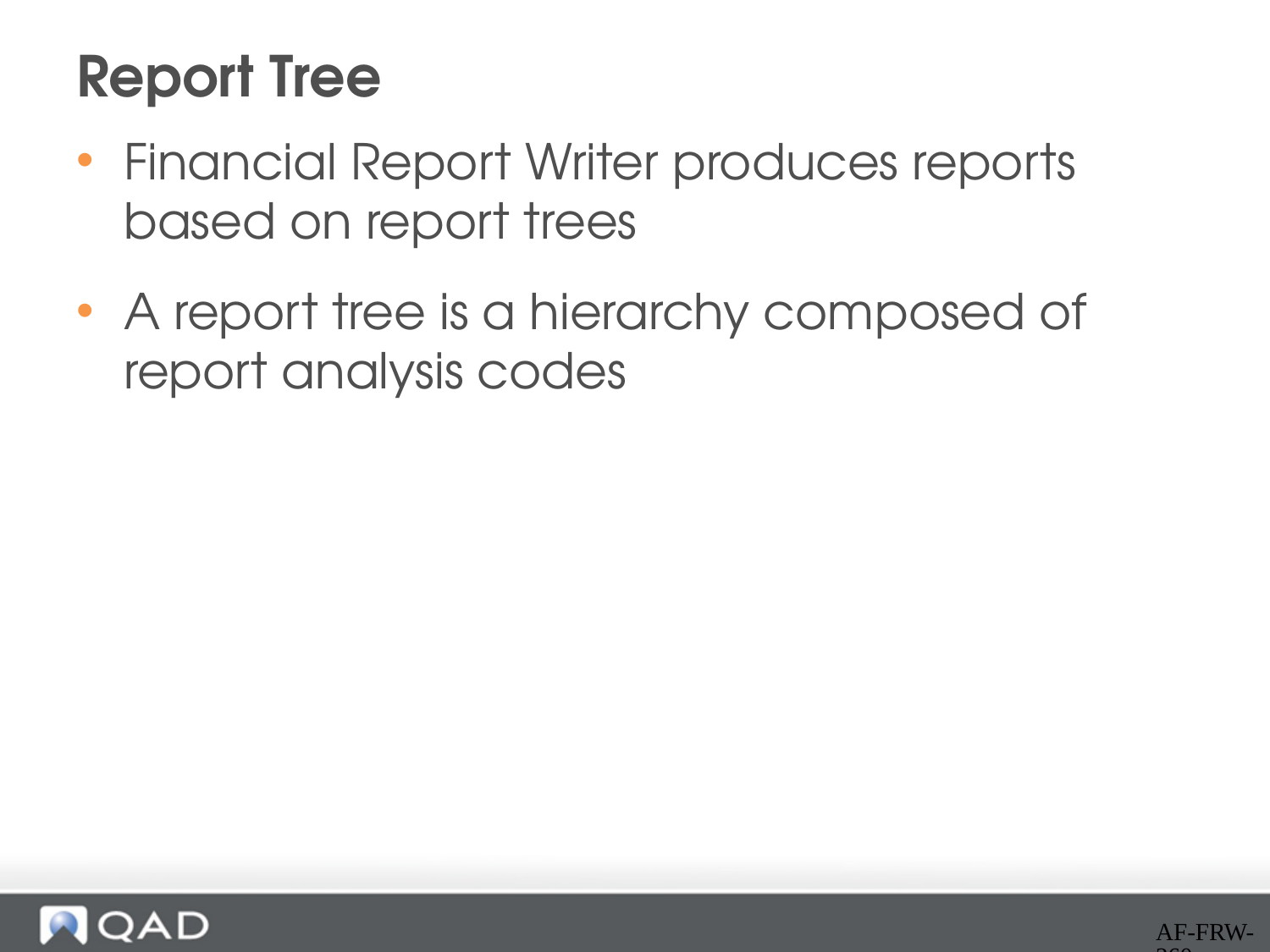

# Report Tree
Financial Report Writer produces reports based on report trees
A report tree is a hierarchy composed of report analysis codes

AF-FRW-260